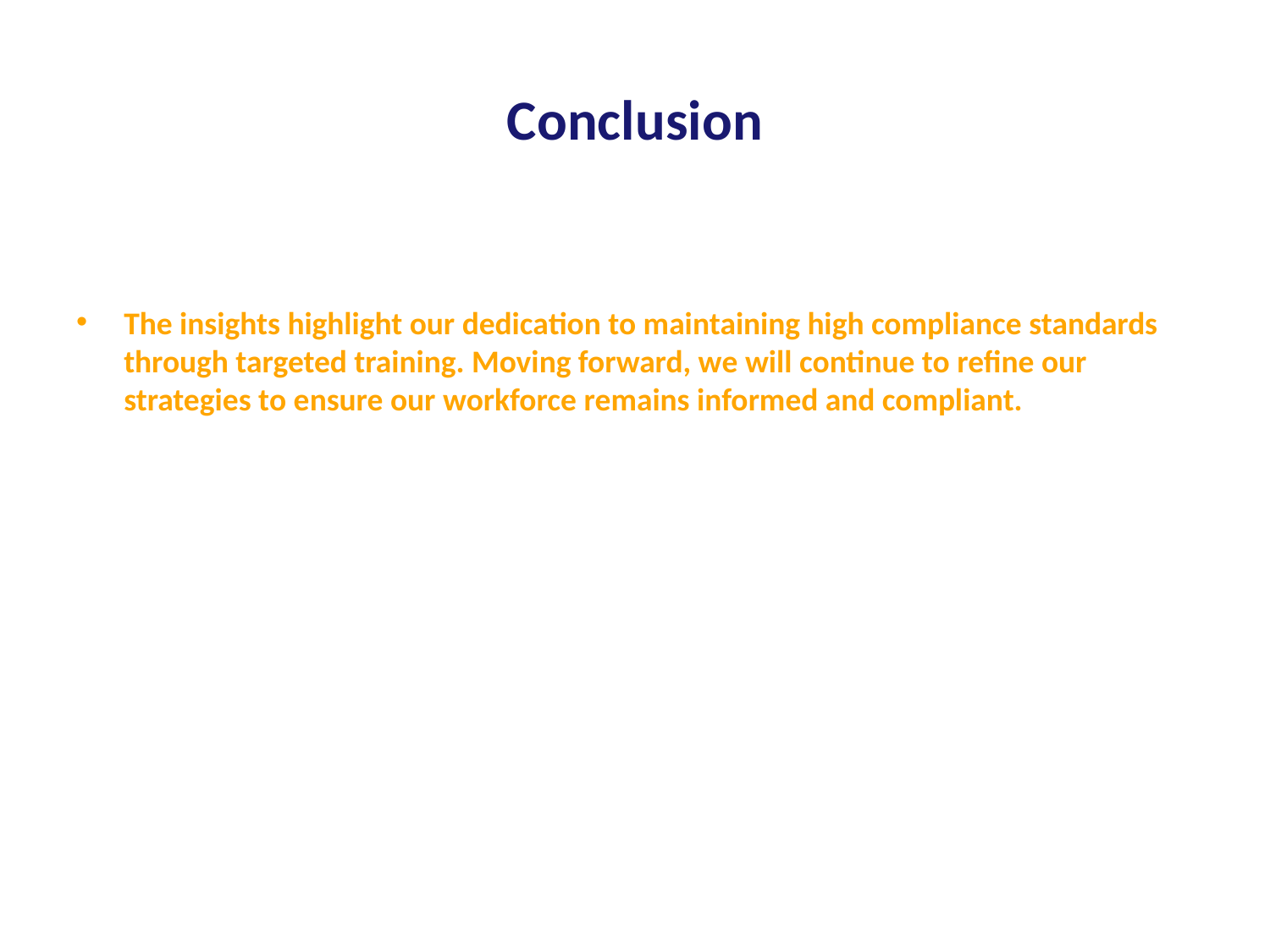

# Conclusion

The insights highlight our dedication to maintaining high compliance standards through targeted training. Moving forward, we will continue to refine our strategies to ensure our workforce remains informed and compliant.